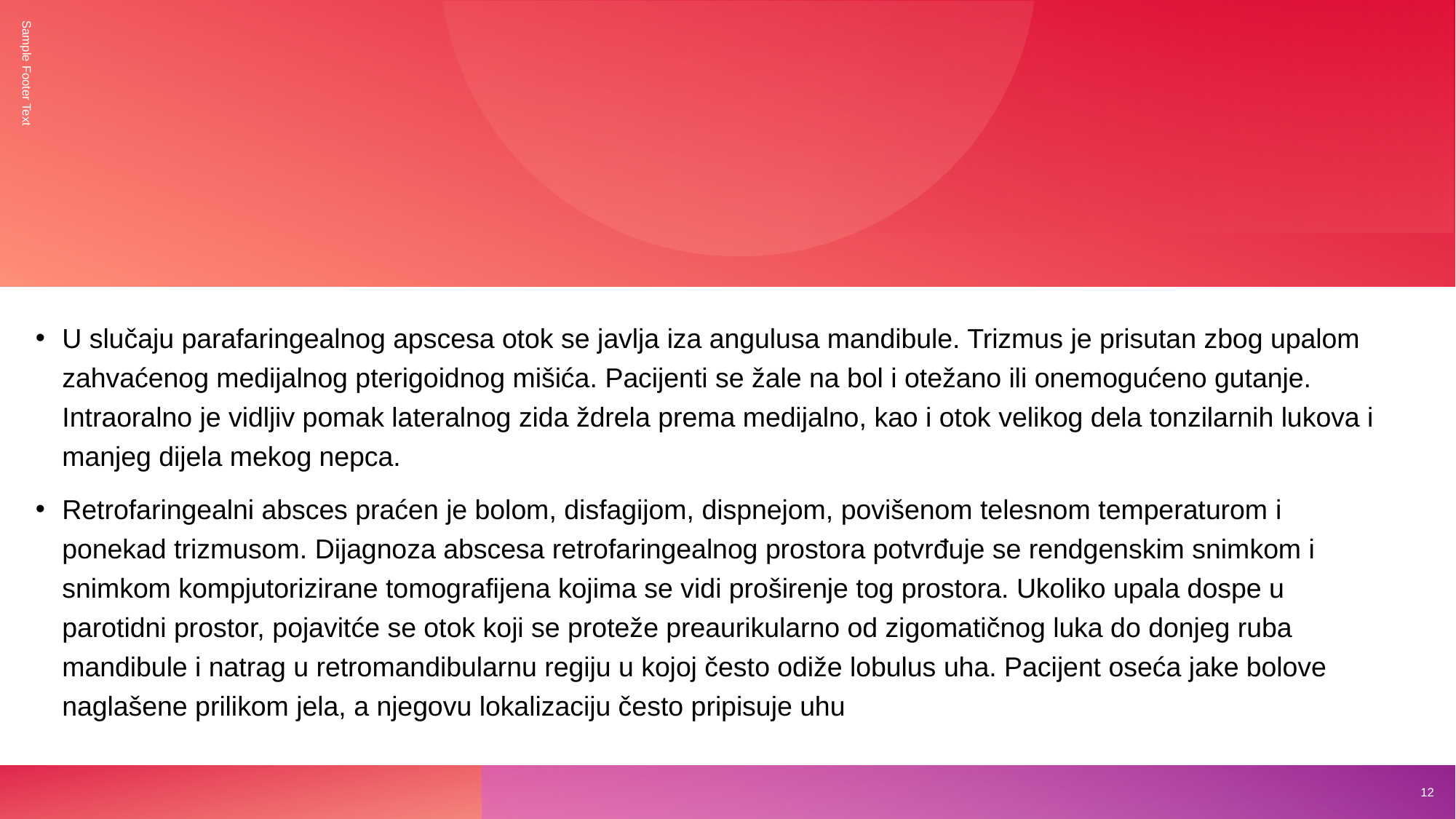

Sample Footer Text
U slučaju parafaringealnog apscesa otok se javlja iza angulusa mandibule. Trizmus je prisutan zbog upalom zahvaćenog medijalnog pterigoidnog mišića. Pacijenti se žale na bol i otežano ili onemogućeno gutanje. Intraoralno je vidljiv pomak lateralnog zida ždrela prema medijalno, kao i otok velikog dela tonzilarnih lukova i manjeg dijela mekog nepca.
Retrofaringealni absces praćen je bolom, disfagijom, dispnejom, povišenom telesnom temperaturom i ponekad trizmusom. Dijagnoza abscesa retrofaringealnog prostora potvrđuje se rendgenskim snimkom i snimkom kompjutorizirane tomografijena kojima se vidi proširenje tog prostora. Ukoliko upala dospe u parotidni prostor, pojavitće se otok koji se proteže preaurikularno od zigomatičnog luka do donjeg ruba mandibule i natrag u retromandibularnu regiju u kojoj često odiže lobulus uha. Pacijent oseća jake bolove naglašene prilikom jela, a njegovu lokalizaciju često pripisuje uhu
12